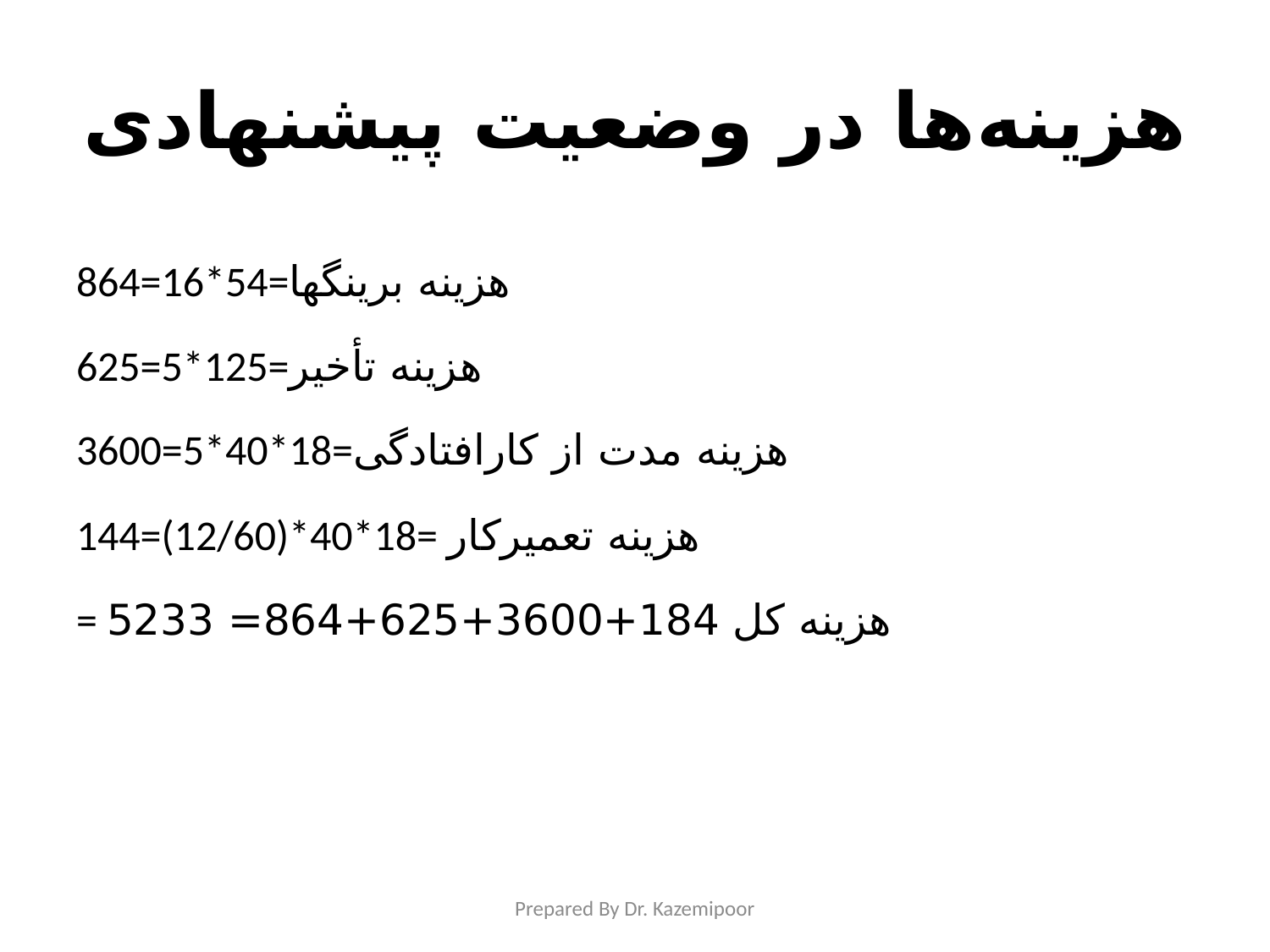

# هزینه‌ها در وضعیت پیشنهادی
864=16*54=هزینه برینگها
625=5*125=هزینه تأخیر
3600=5*40*18=هزینه مدت از کارافتادگی
144=(12/60)*40*18= هزینه تعمیرکار
= هزینه کل 184+3600+625+864= 5233
Prepared By Dr. Kazemipoor